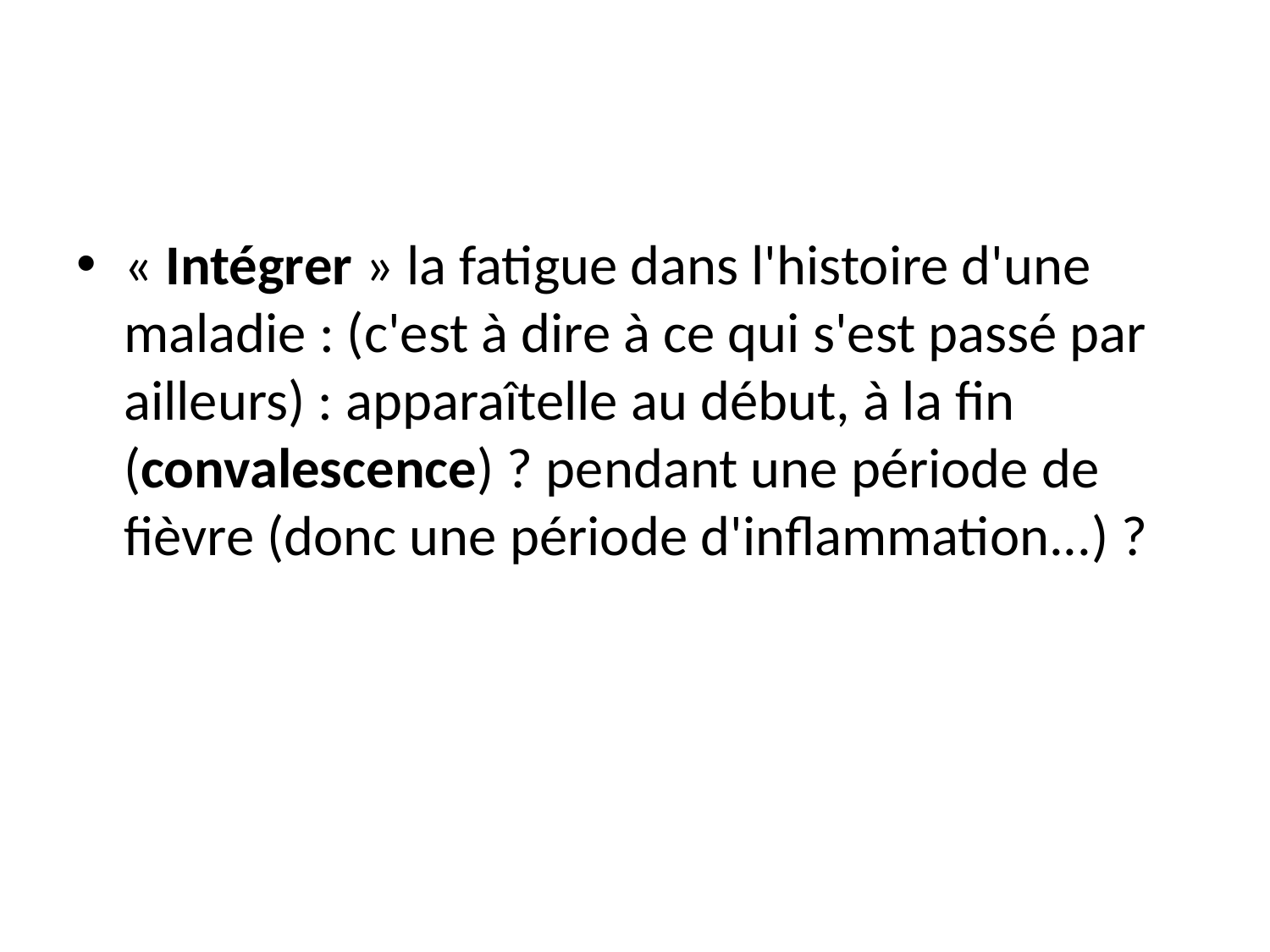

#
« Intégrer » la fatigue dans l'histoire d'une maladie : (c'est à dire à ce qui s'est passé par ailleurs) : apparaîtelle au début, à la fin (convalescence) ? pendant une période de fièvre (donc une période d'inflammation...) ?